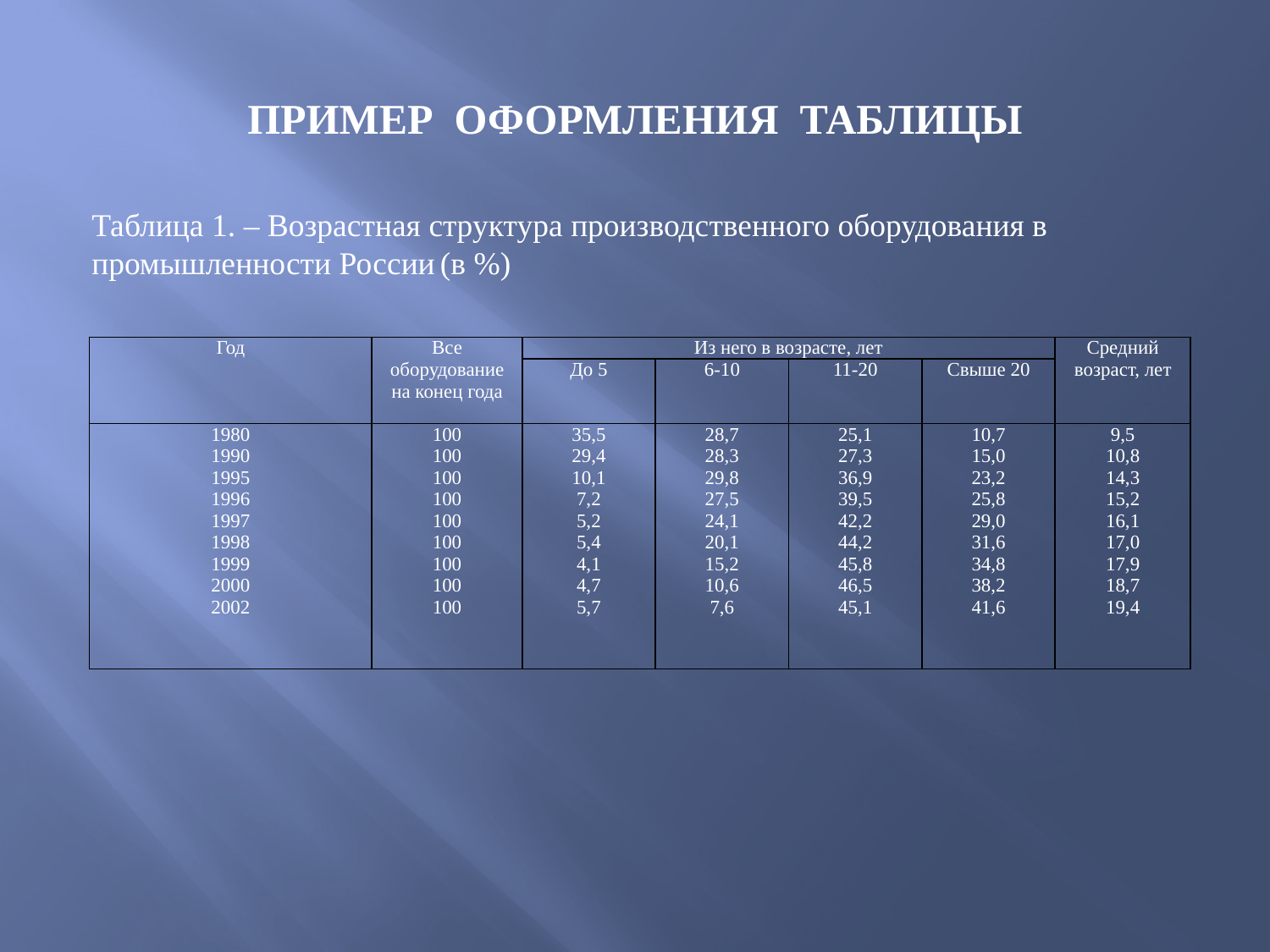

# ПРИМЕР  ОФОРМЛЕНИЯ  ТАБЛИЦЫ
Таблица 1. – Возрастная структура производственного оборудования в промышленности России (в %)
| Год | Все оборудование на конец года | Из него в возрасте, лет |  |  |  | Средний возраст, лет |
| --- | --- | --- | --- | --- | --- | --- |
|  |  | До 5 | 6-10 | 11-20 | Свыше 20 |  |
| 1980 1990 1995 1996 1997 1998 1999 2000 2002 | 100 100 100 100 100 100 100 100 100 | 35,5 29,4 10,1 7,2 5,2 5,4 4,1 4,7 5,7 | 28,7 28,3 29,8 27,5 24,1 20,1 15,2 10,6 7,6 | 25,1 27,3 36,9 39,5 42,2 44,2 45,8 46,5 45,1 | 10,7 15,0 23,2 25,8 29,0 31,6 34,8 38,2 41,6 | 9,5 10,8 14,3 15,2 16,1 17,0 17,9 18,7 19,4 |